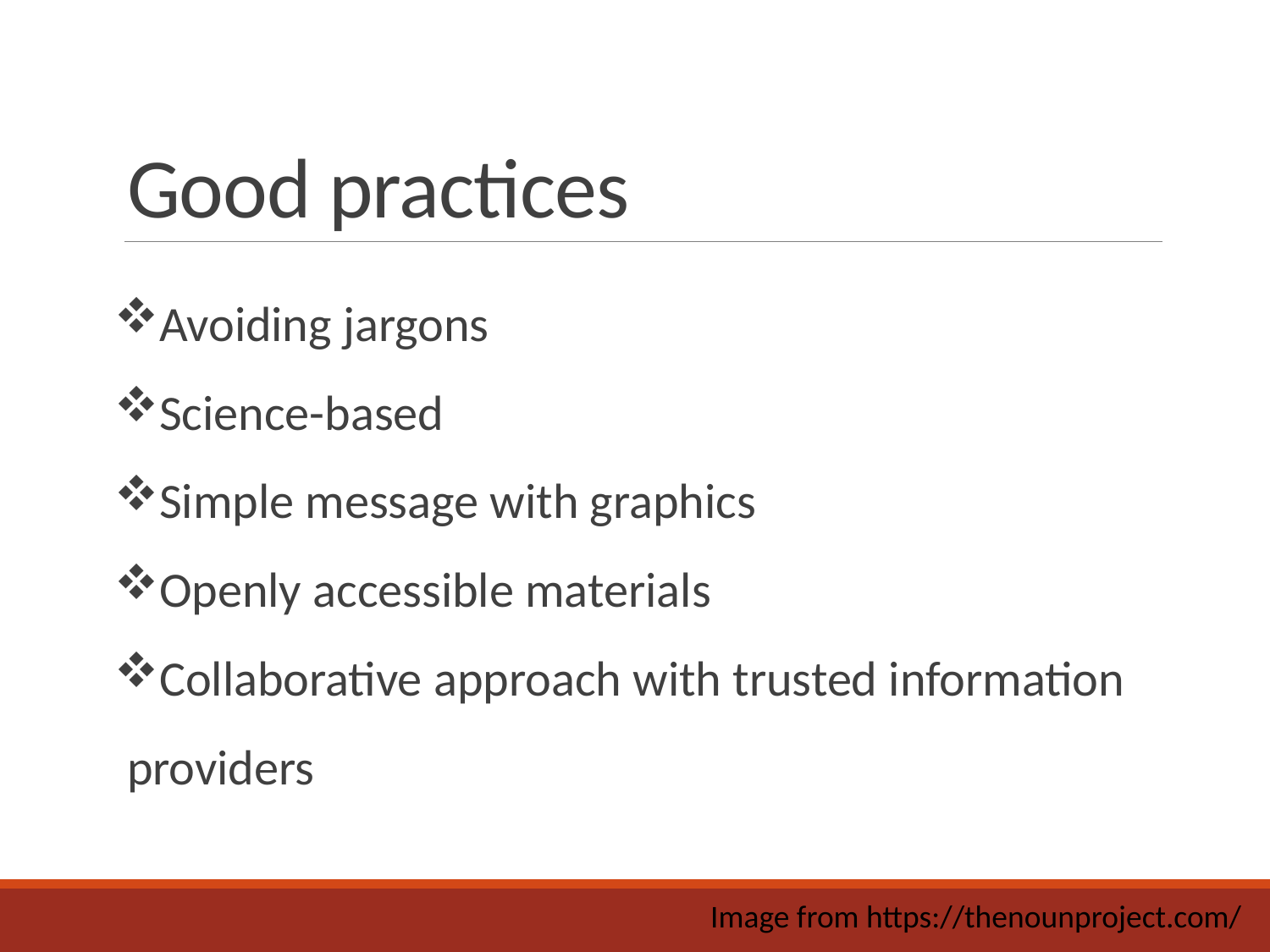

# Good practices
Avoiding jargons
Science-based
Simple message with graphics
Openly accessible materials
Collaborative approach with trusted information providers

Image from https://thenounproject.com/​